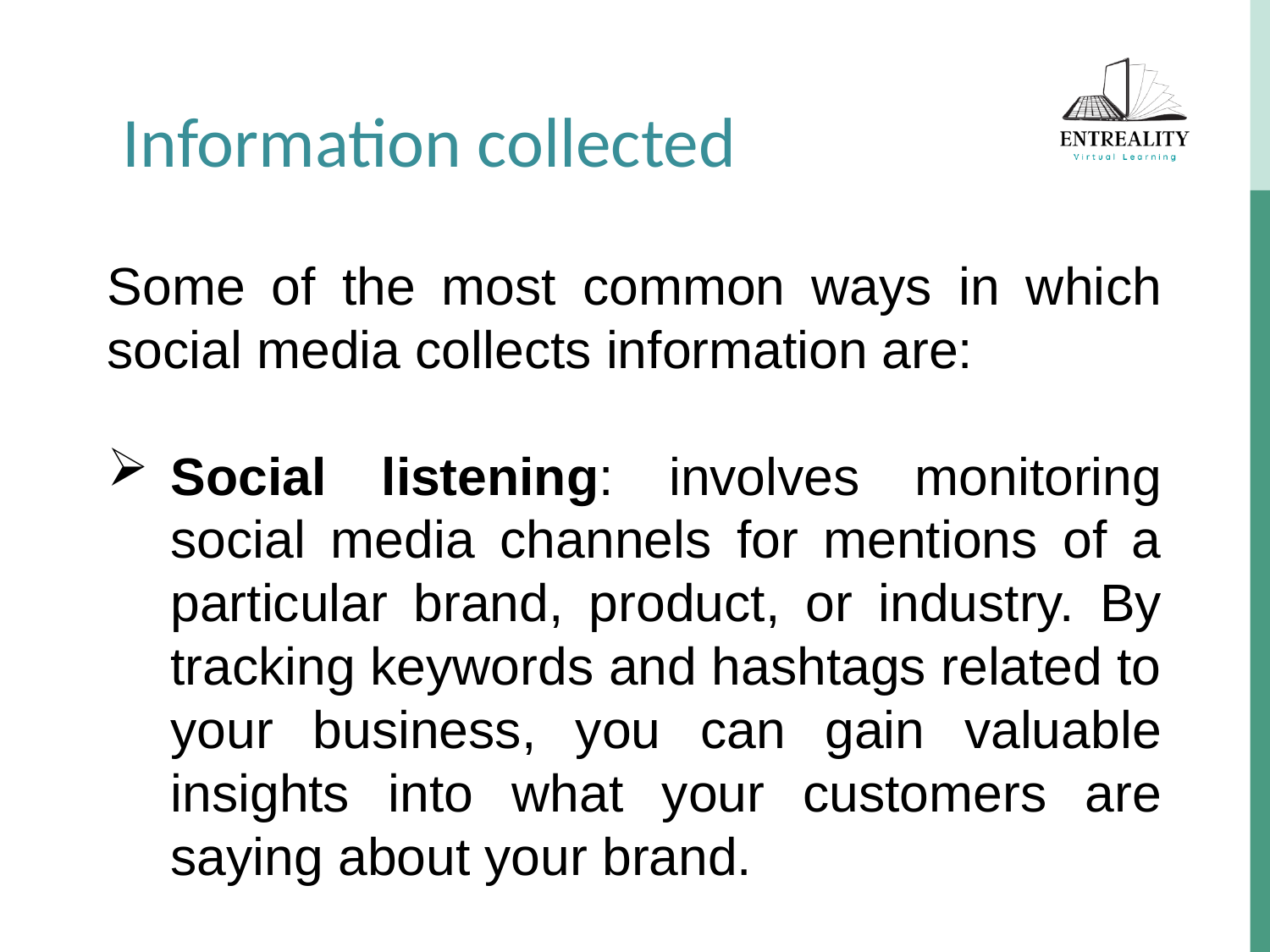

Information collected
Some of the most common ways in which social media collects information are:

Social listening: involves monitoring social media channels for mentions of a particular brand, product, or industry. By tracking keywords and hashtags related to your business, you can gain valuable insights into what your customers are saying about your brand.